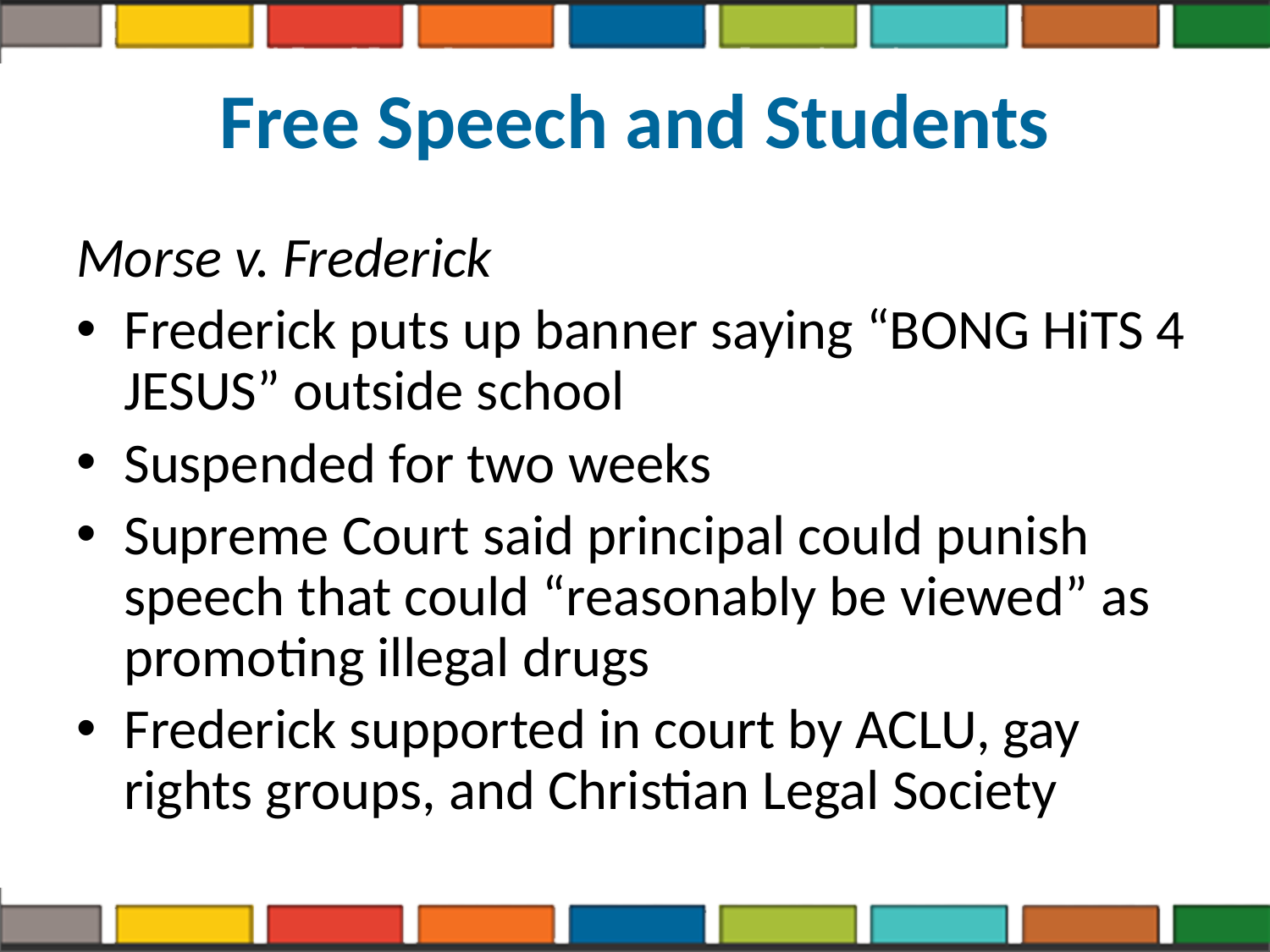

# Free Speech and Students
Morse v. Frederick
Frederick puts up banner saying “BONG HiTS 4 JESUS” outside school
Suspended for two weeks
Supreme Court said principal could punish speech that could “reasonably be viewed” as promoting illegal drugs
Frederick supported in court by ACLU, gay rights groups, and Christian Legal Society